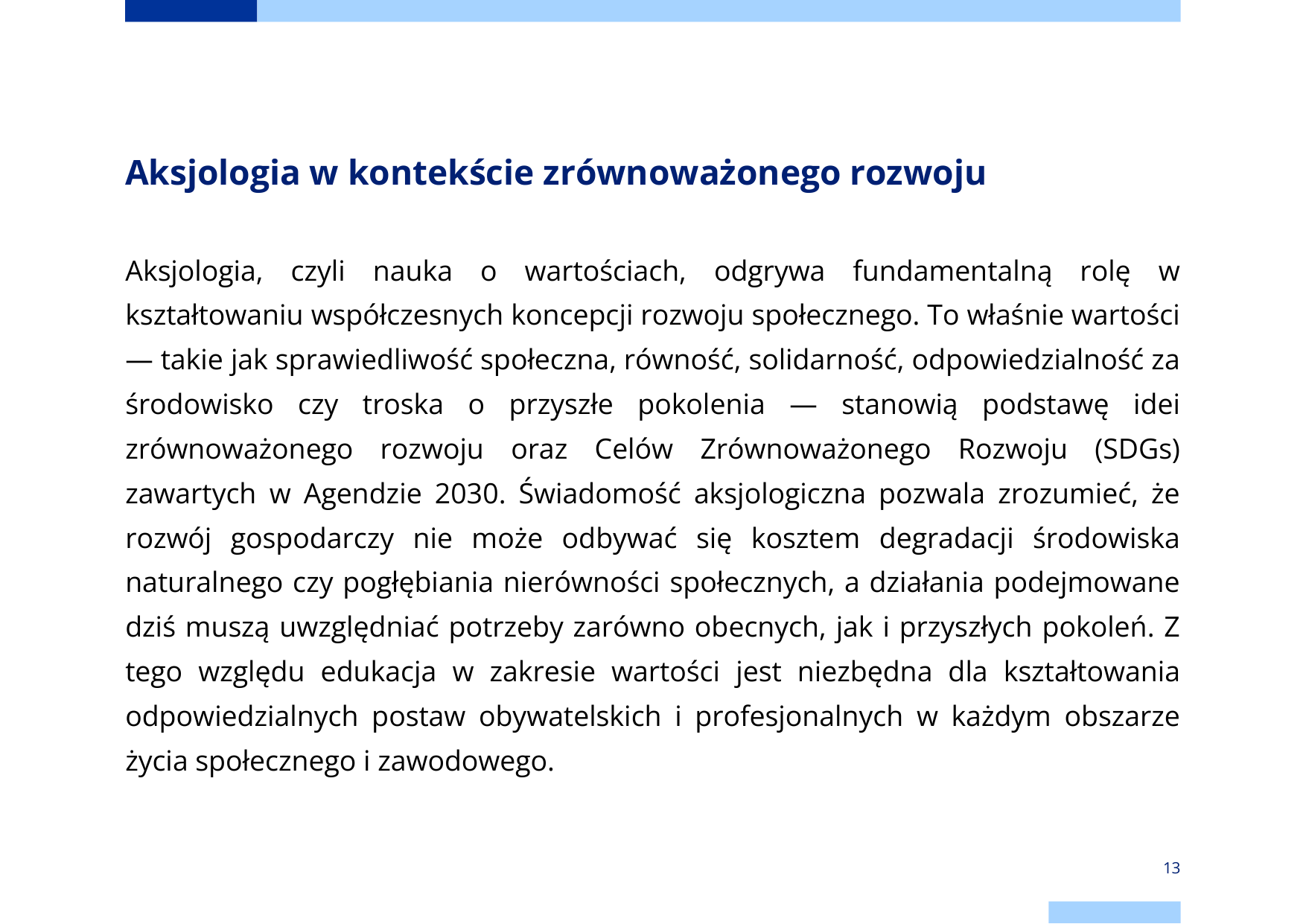

# Aksjologia w kontekście zrównoważonego rozwoju
Aksjologia, czyli nauka o wartościach, odgrywa fundamentalną rolę w kształtowaniu współczesnych koncepcji rozwoju społecznego. To właśnie wartości — takie jak sprawiedliwość społeczna, równość, solidarność, odpowiedzialność za środowisko czy troska o przyszłe pokolenia — stanowią podstawę idei zrównoważonego rozwoju oraz Celów Zrównoważonego Rozwoju (SDGs) zawartych w Agendzie 2030. Świadomość aksjologiczna pozwala zrozumieć, że rozwój gospodarczy nie może odbywać się kosztem degradacji środowiska naturalnego czy pogłębiania nierówności społecznych, a działania podejmowane dziś muszą uwzględniać potrzeby zarówno obecnych, jak i przyszłych pokoleń. Z tego względu edukacja w zakresie wartości jest niezbędna dla kształtowania odpowiedzialnych postaw obywatelskich i profesjonalnych w każdym obszarze życia społecznego i zawodowego.
13